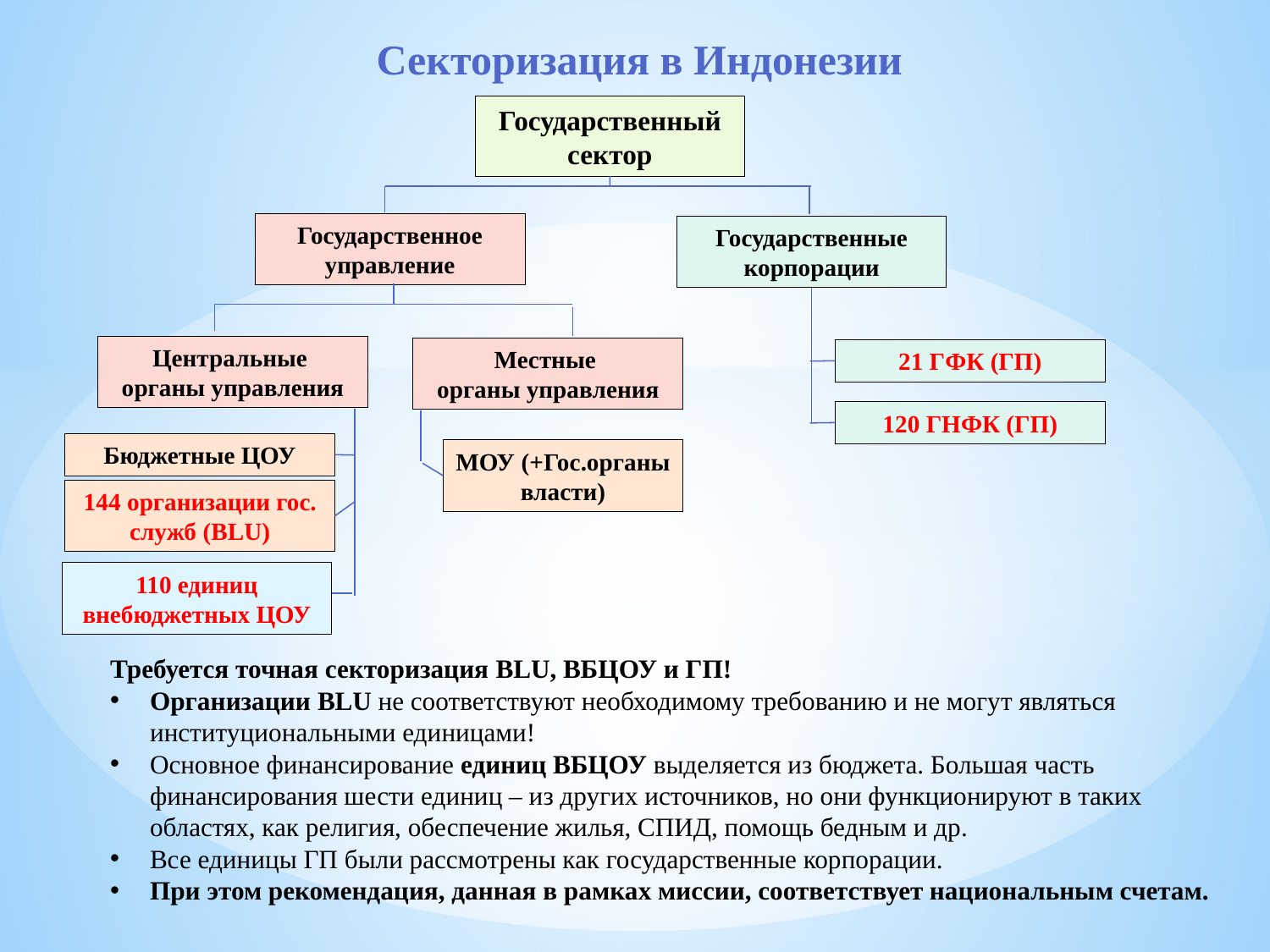

Секторизация в Индонезии
Государственный
сектор
Государственное
управление
Государственные корпорации
Центральные
органы управления
Местные
органы управления
21 ГФК (ГП)
120 ГНФК (ГП)
Бюджетные ЦОУ
МОУ (+Гос.органы власти)
144 организации гос. служб (BLU)
110 единиц внебюджетных ЦОУ
Требуется точная секторизация BLU, ВБЦОУ и ГП!
Организации BLU не соответствуют необходимому требованию и не могут являться институциональными единицами!
Основное финансирование единиц ВБЦОУ выделяется из бюджета. Большая часть финансирования шести единиц – из других источников, но они функционируют в таких областях, как религия, обеспечение жилья, СПИД, помощь бедным и др.
Все единицы ГП были рассмотрены как государственные корпорации.
При этом рекомендация, данная в рамках миссии, соответствует национальным счетам.